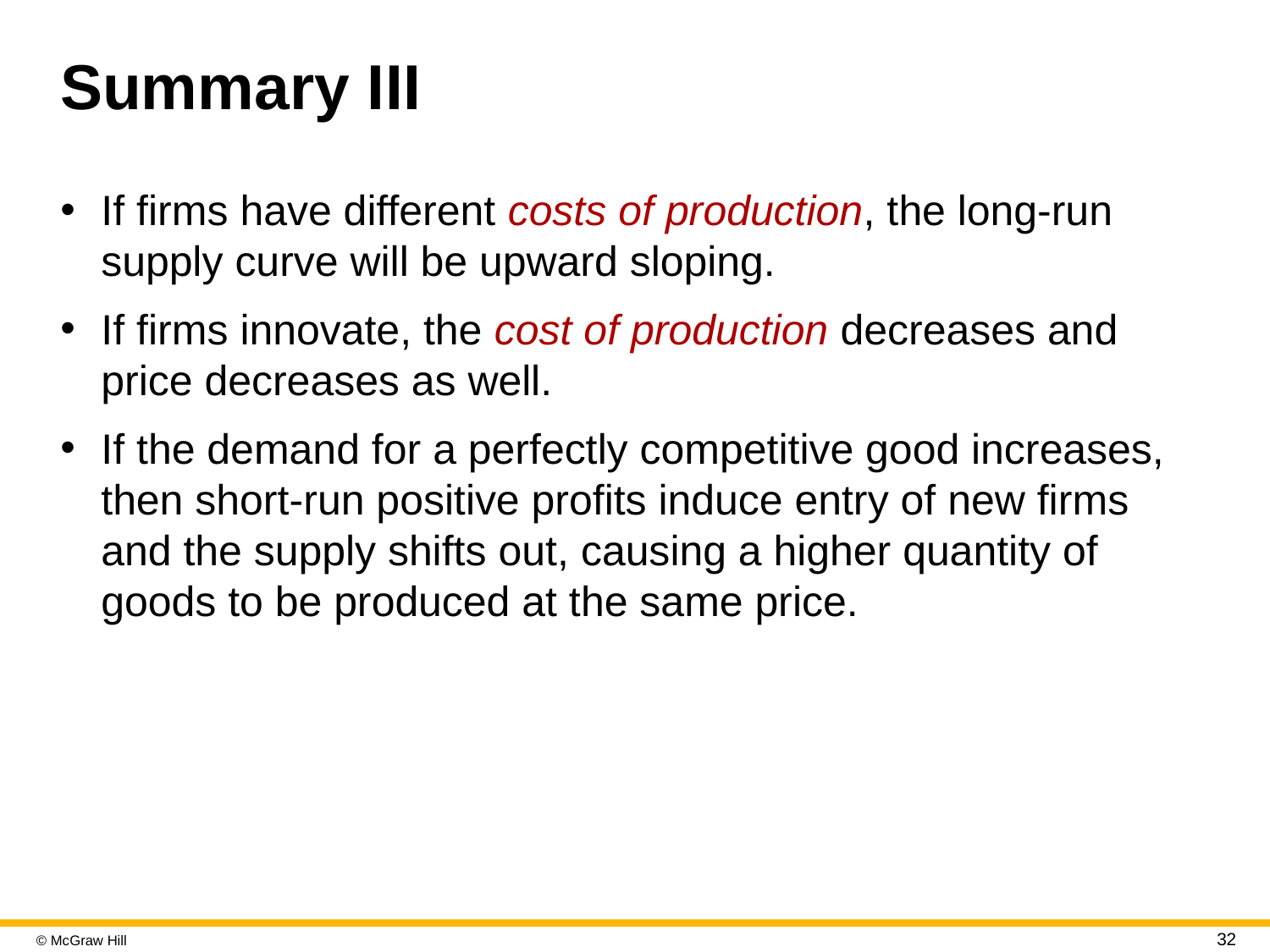

# Summary I I I
If firms have different costs of production, the long-run supply curve will be upward sloping.
If firms innovate, the cost of production decreases and price decreases as well.
If the demand for a perfectly competitive good increases, then short-run positive profits induce entry of new firms and the supply shifts out, causing a higher quantity of goods to be produced at the same price.